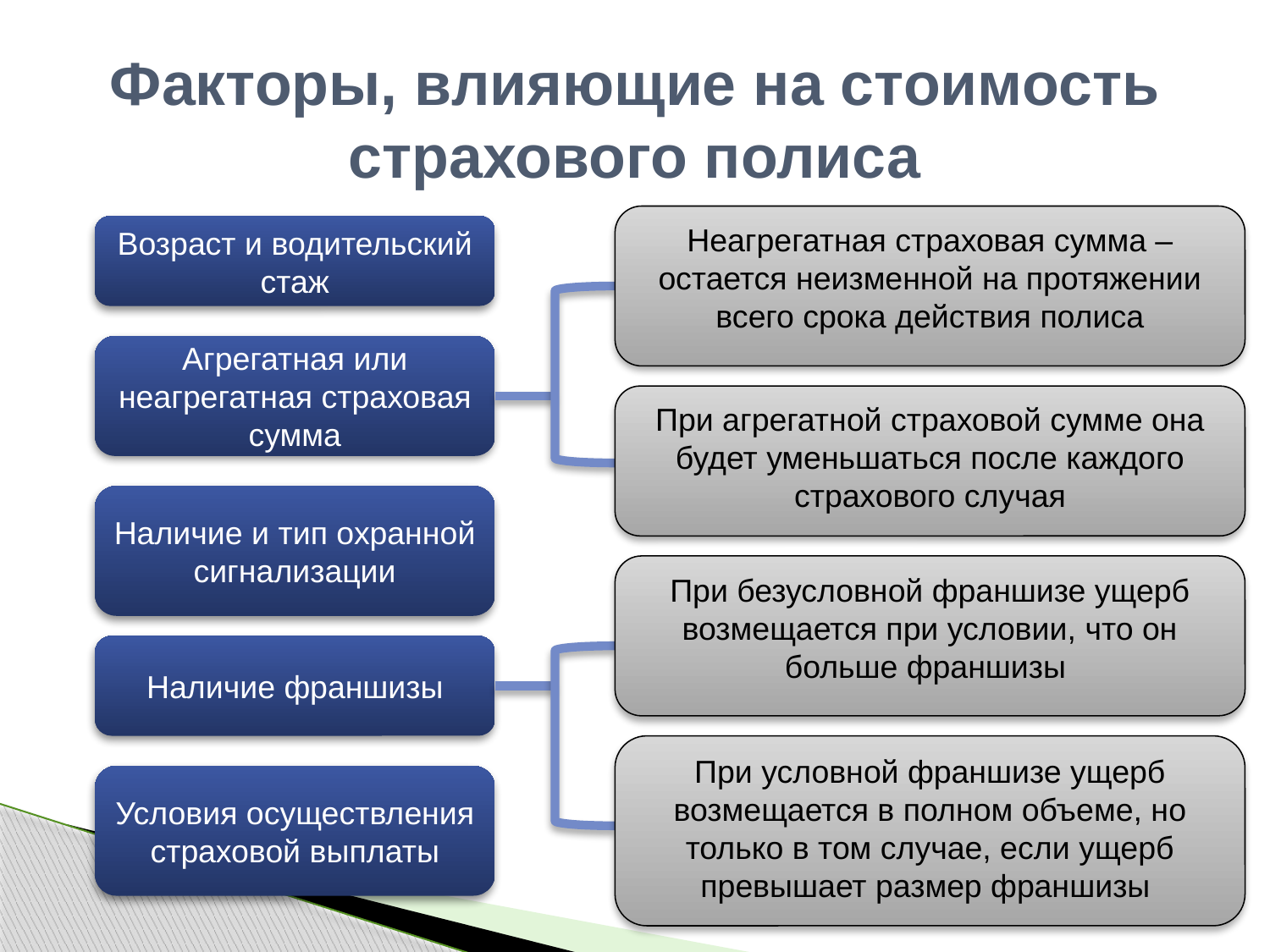

# Факторы, влияющие на стоимость страхового полиса
Неагрегатная страховая сумма – остается неизменной на протяжении всего срока действия полиса
Возраст и водительский стаж

Агрегатная или неагрегатная страховая сумма
При агрегатной страховой сумме она будет уменьшаться после каждого страхового случая
Наличие и тип охранной сигнализации
При безусловной франшизе ущерб возмещается при условии, что он больше франшизы
Наличие франшизы

При условной франшизе ущерб возмещается в полном объеме, но только в том случае, если ущерб превышает размер франшизы
Условия осуществления страховой выплаты